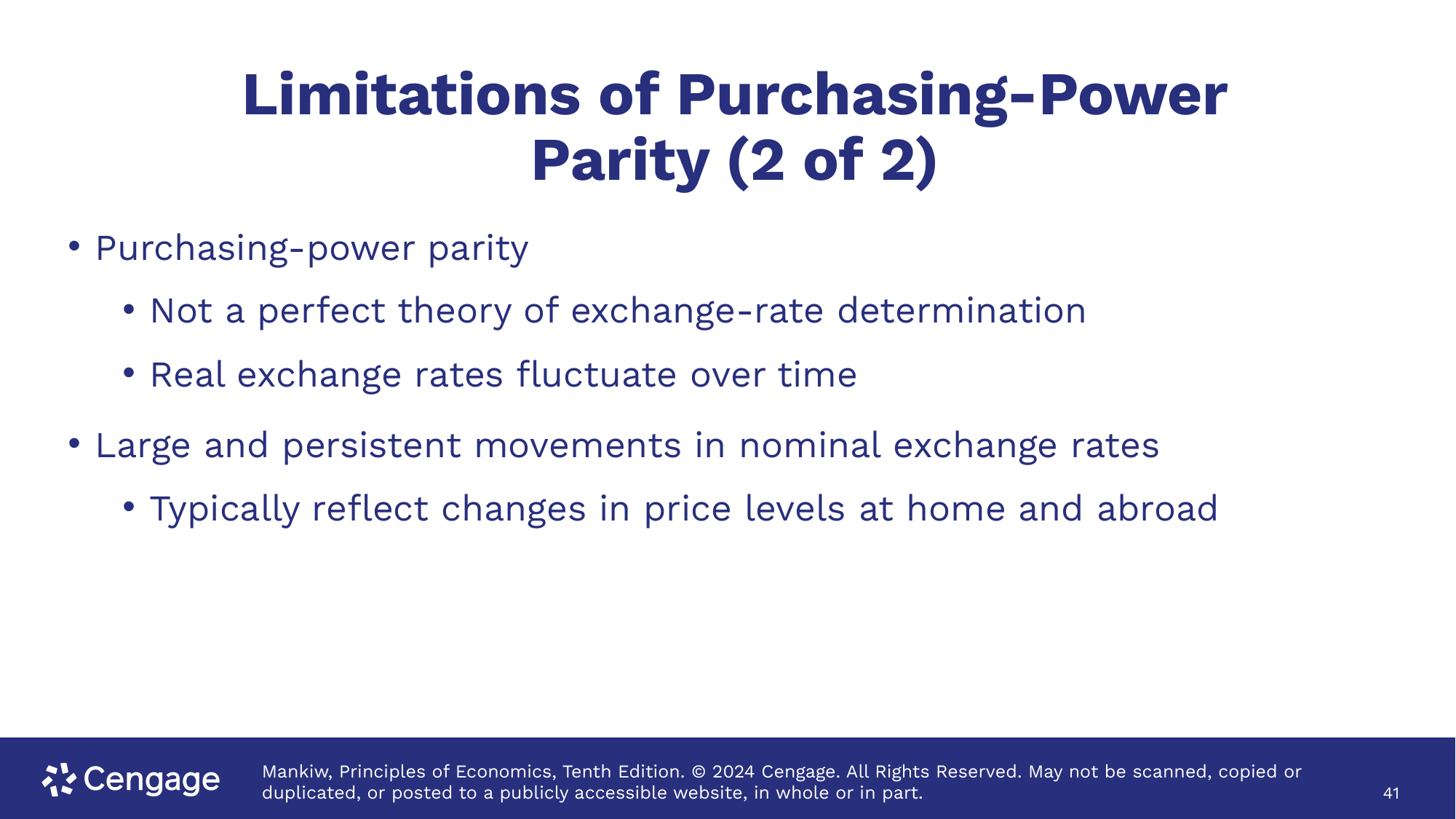

# Limitations of Purchasing-Power Parity (2 of 2)
Purchasing-power parity
Not a perfect theory of exchange-rate determination
Real exchange rates fluctuate over time
Large and persistent movements in nominal exchange rates
Typically reflect changes in price levels at home and abroad